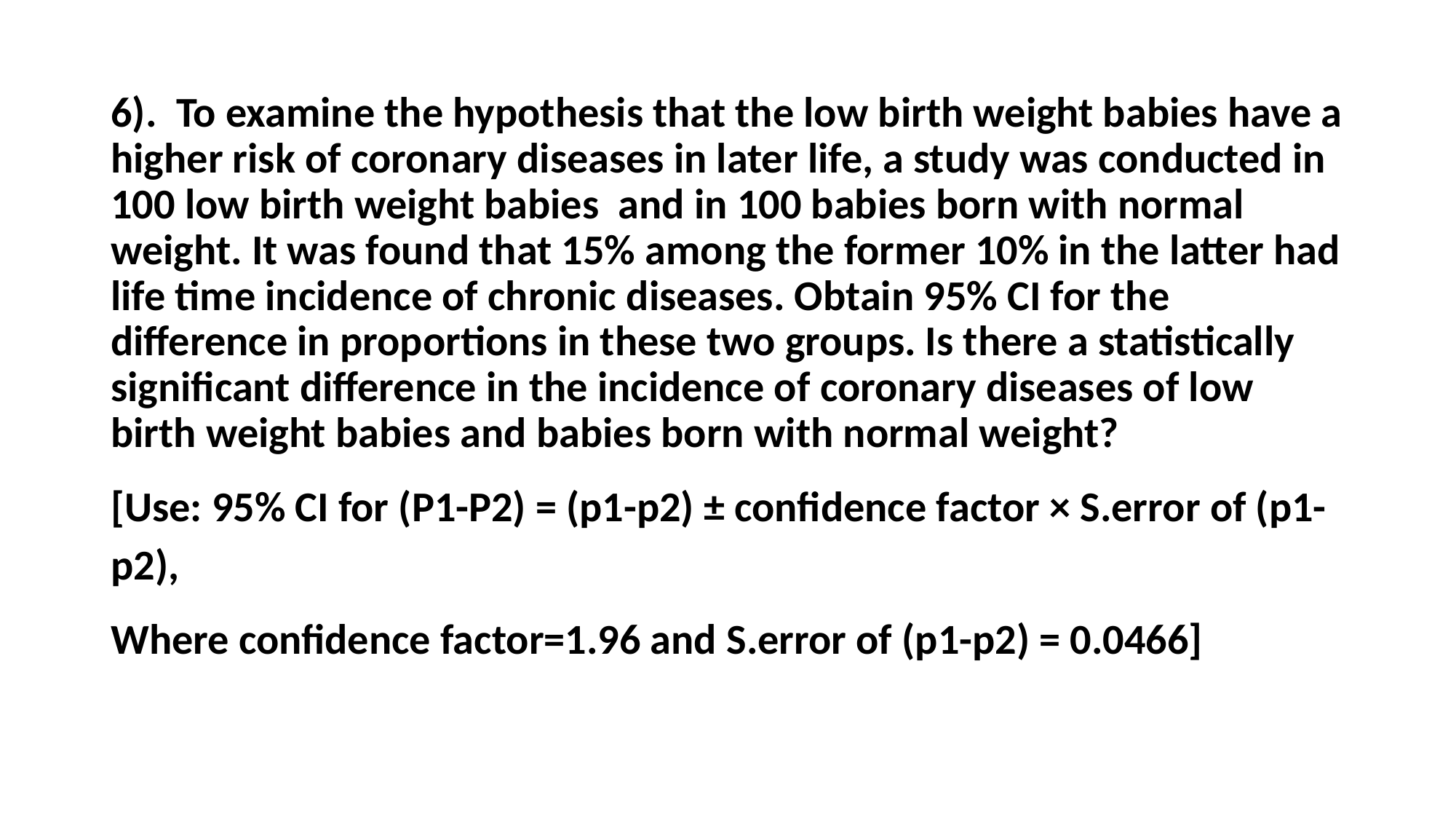

6).  To examine the hypothesis that the low birth weight babies have a higher risk of coronary diseases in later life, a study was conducted in 100 low birth weight babies  and in 100 babies born with normal weight. It was found that 15% among the former 10% in the latter had life time incidence of chronic diseases. Obtain 95% CI for the difference in proportions in these two groups. Is there a statistically significant difference in the incidence of coronary diseases of low birth weight babies and babies born with normal weight?
[Use: 95% CI for (P1-P2) = (p1-p2) ± confidence factor × S.error of (p1-p2),
Where confidence factor=1.96 and S.error of (p1-p2) = 0.0466]